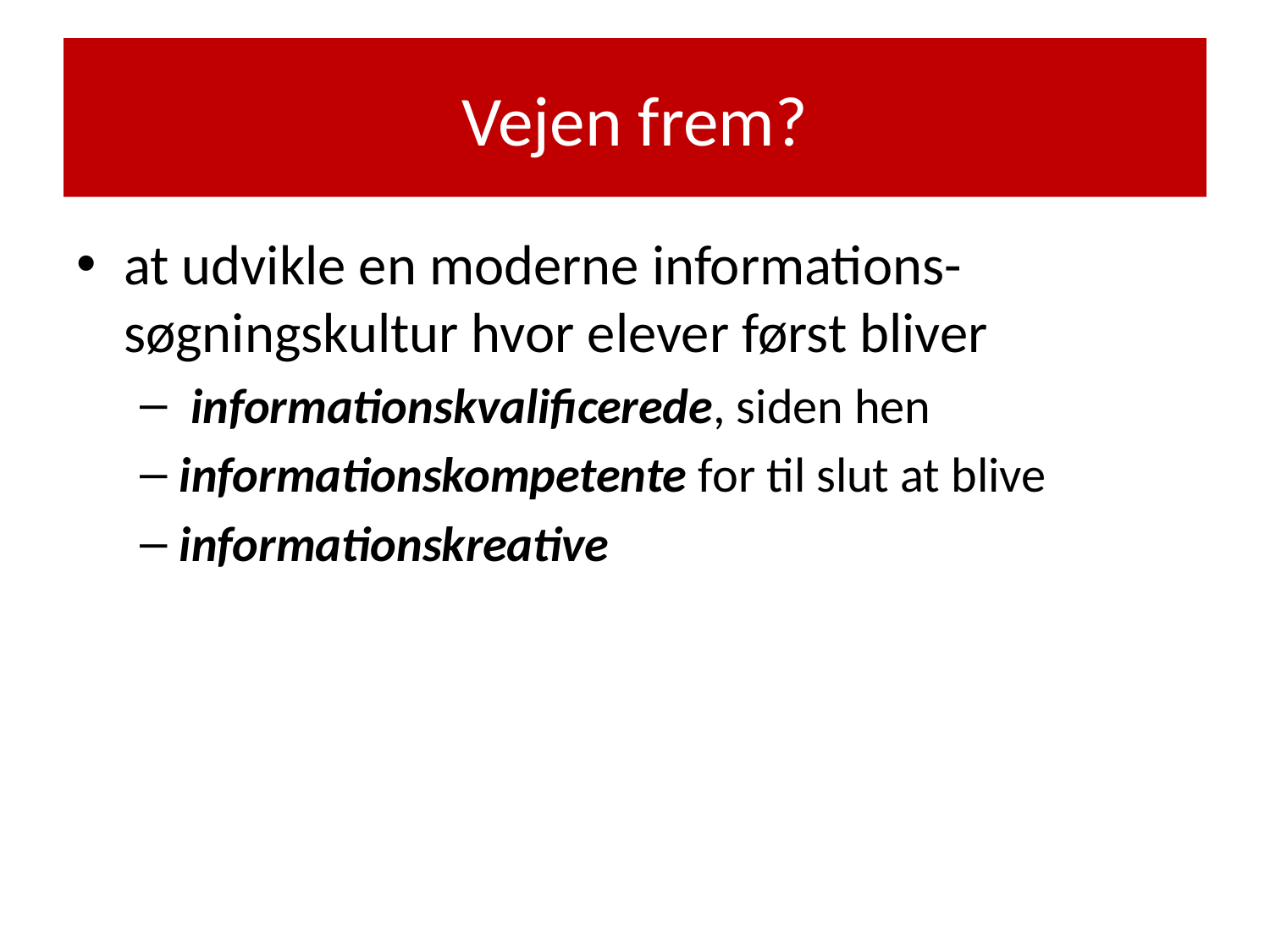

# Vejen frem?
at udvikle en moderne informations-søgningskultur hvor elever først bliver
 informationskvalificerede, siden hen
informationskompetente for til slut at blive
informationskreative